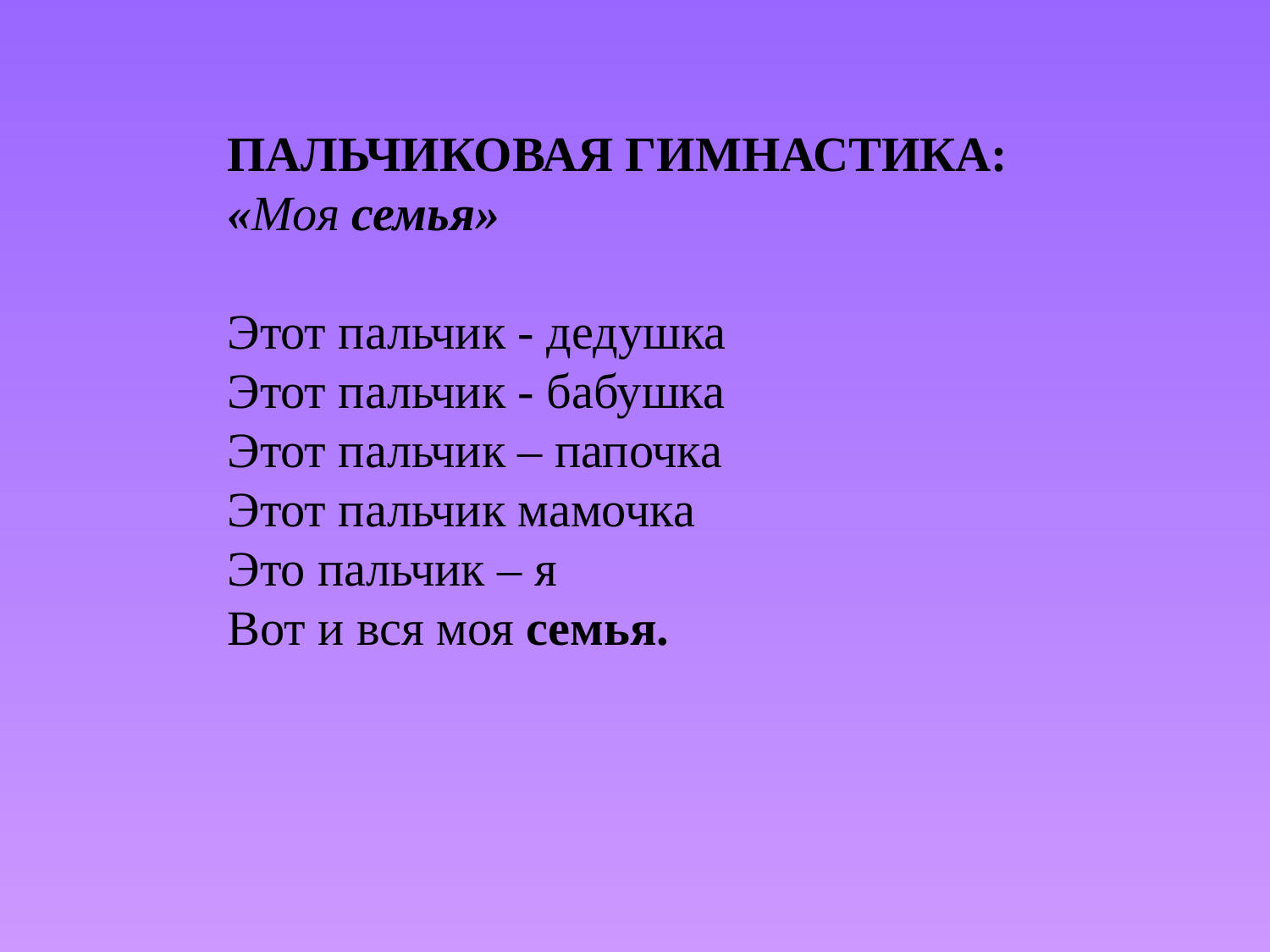

ПАЛЬЧИКОВАЯ ГИМНАСТИКА:
«Моя семья»

Этот пальчик - дедушка
Этот пальчик - бабушка
Этот пальчик – папочка
Этот пальчик мамочка
Это пальчик – я
Вот и вся моя семья.